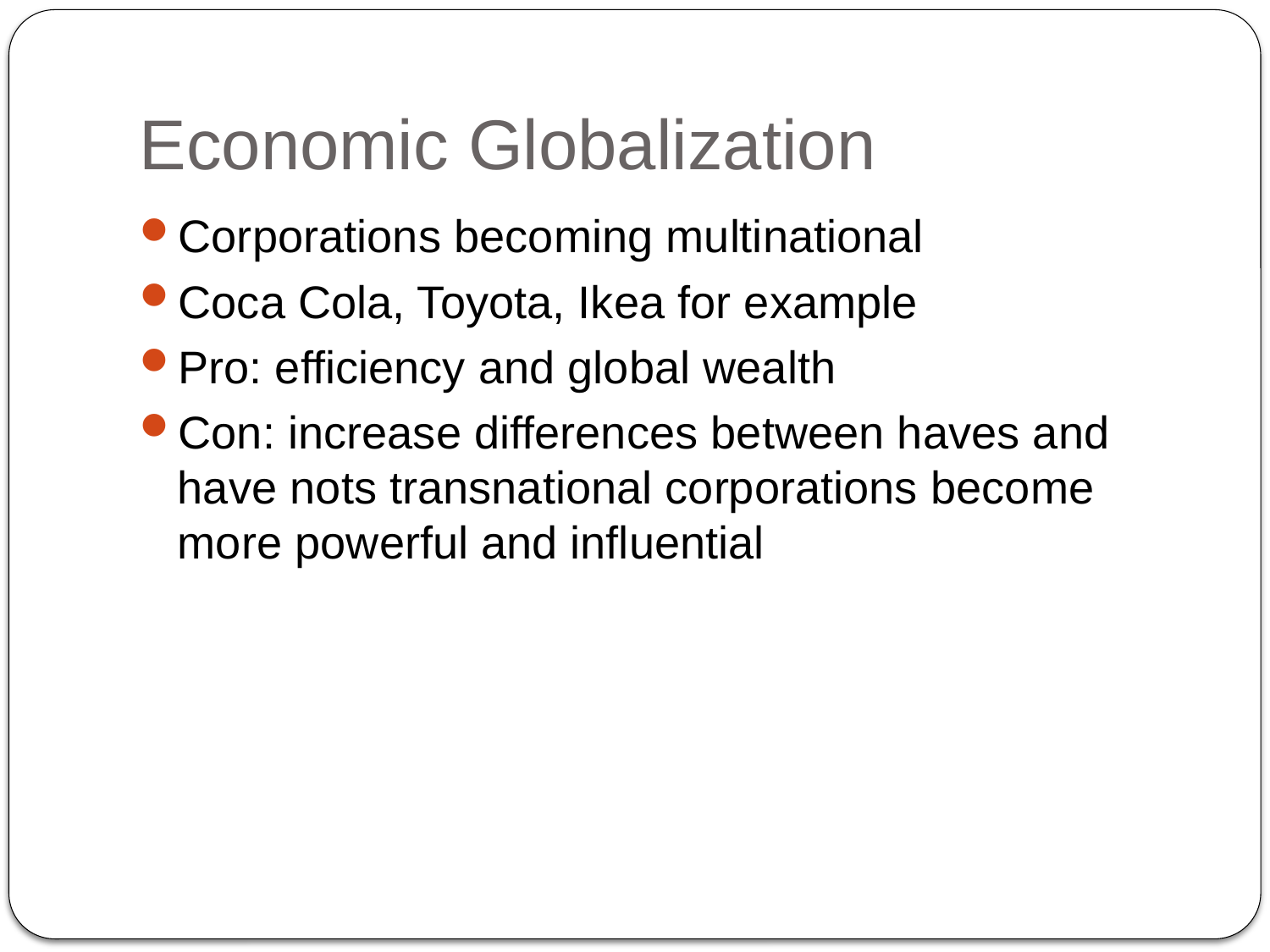

# Economic Globalization
Corporations becoming multinational
Coca Cola, Toyota, Ikea for example
Pro: efficiency and global wealth
Con: increase differences between haves and have nots transnational corporations become more powerful and influential